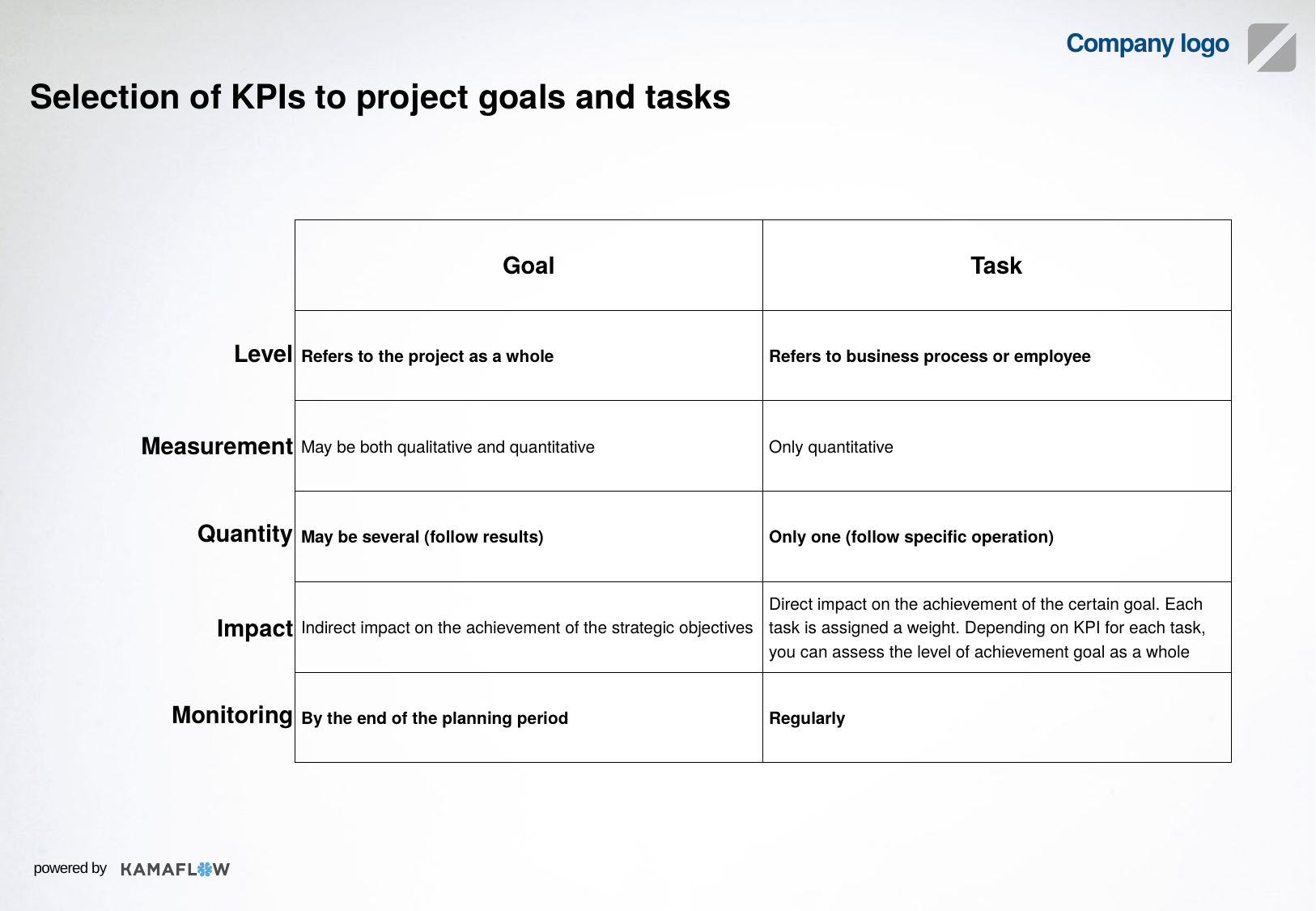

Selection of KPIs to project goals and tasks
| Goal | Task |
| --- | --- |
| Refers to the project as a whole | Refers to business process or employee |
| May be both qualitative and quantitative | Only quantitative |
| May be several (follow results) | Only one (follow specific operation) |
| Indirect impact on the achievement of the strategic objectives | Direct impact on the achievement of the certain goal. Each task is assigned a weight. Depending on KPI for each task, you can assess the level of achievement goal as a whole |
| By the end of the planning period | Regularly |
Level
Measurement
Quantity
Impact
Monitoring
4